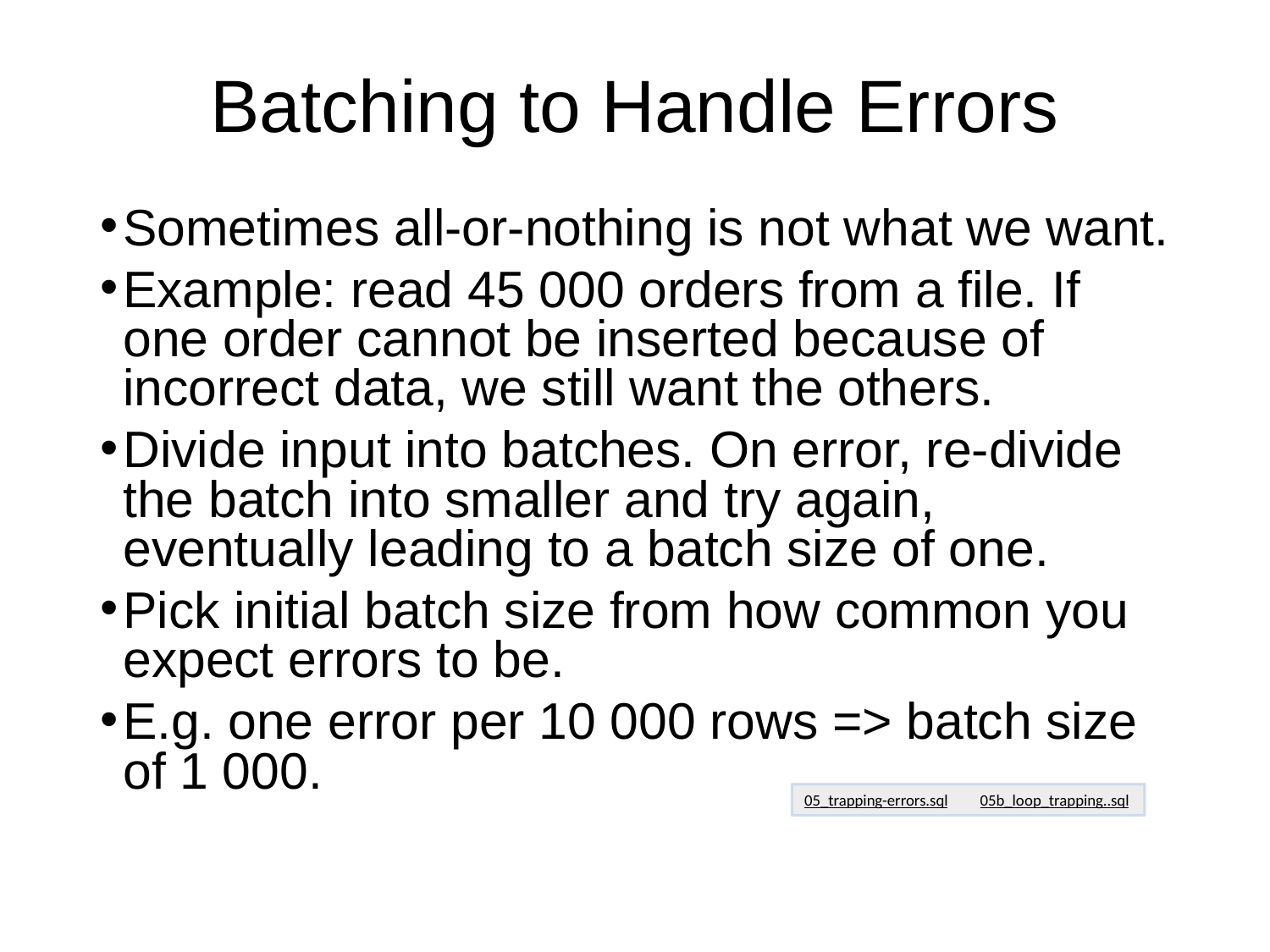

# Batching to Handle Errors
Sometimes all-or-nothing is not what we want.
Example: read 45 000 orders from a file. If one order cannot be inserted because of incorrect data, we still want the others.
Divide input into batches. On error, re-divide the batch into smaller and try again, eventually leading to a batch size of one.
Pick initial batch size from how common you expect errors to be.
E.g. one error per 10 000 rows => batch size of 1 000.
05_trapping-errors.sql         05b_loop_trapping..sql
© 2019 Erland Sommarskog